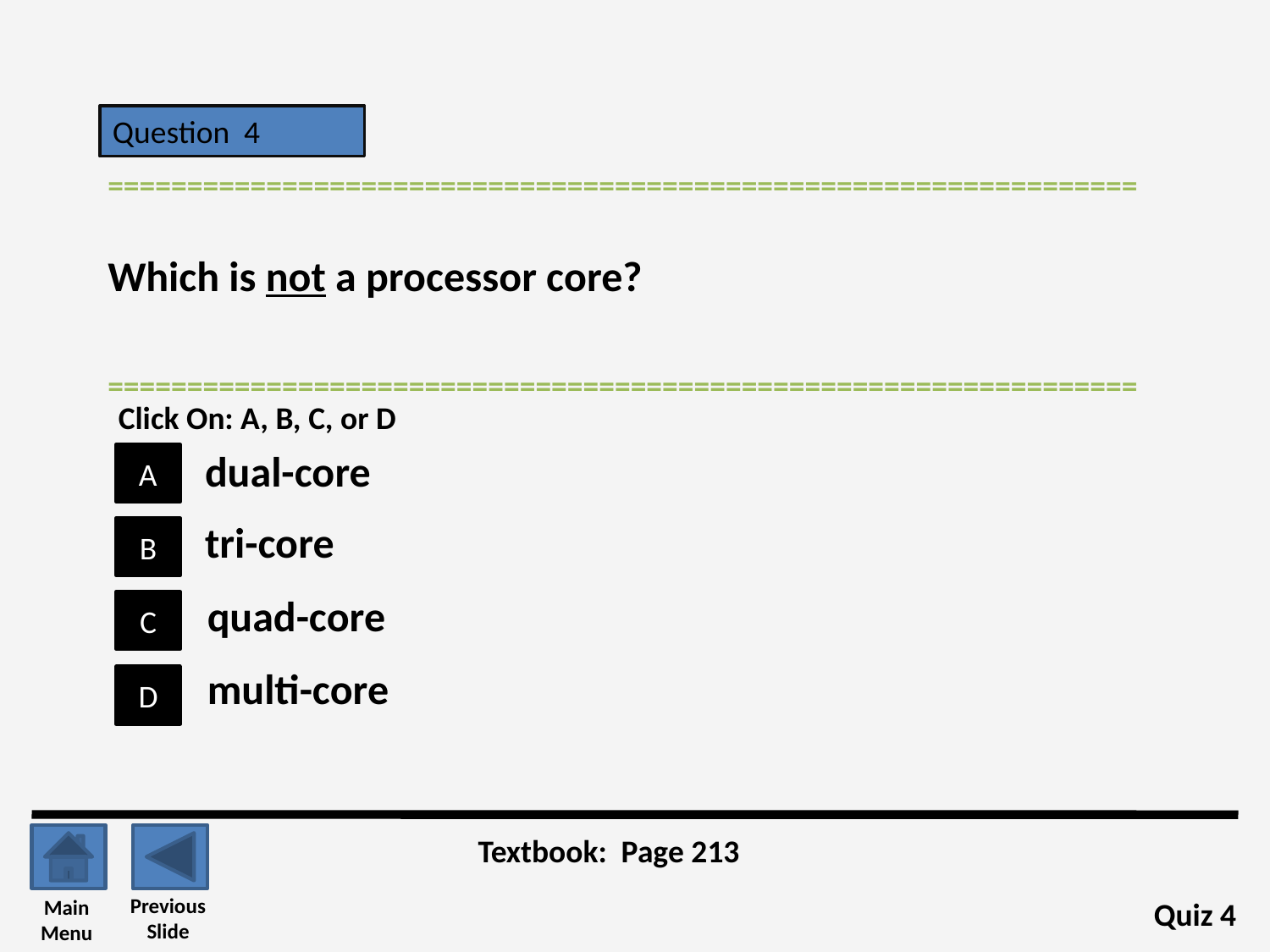

Question  4
=================================================================
Which is not a processor core?
=================================================================
Click On: A, B, C, or D
dual-core
A
tri-core
B
quad-core
C
multi-core
D

Textbook:  Page 213
Previous
Slide
Main
Menu
Quiz 4